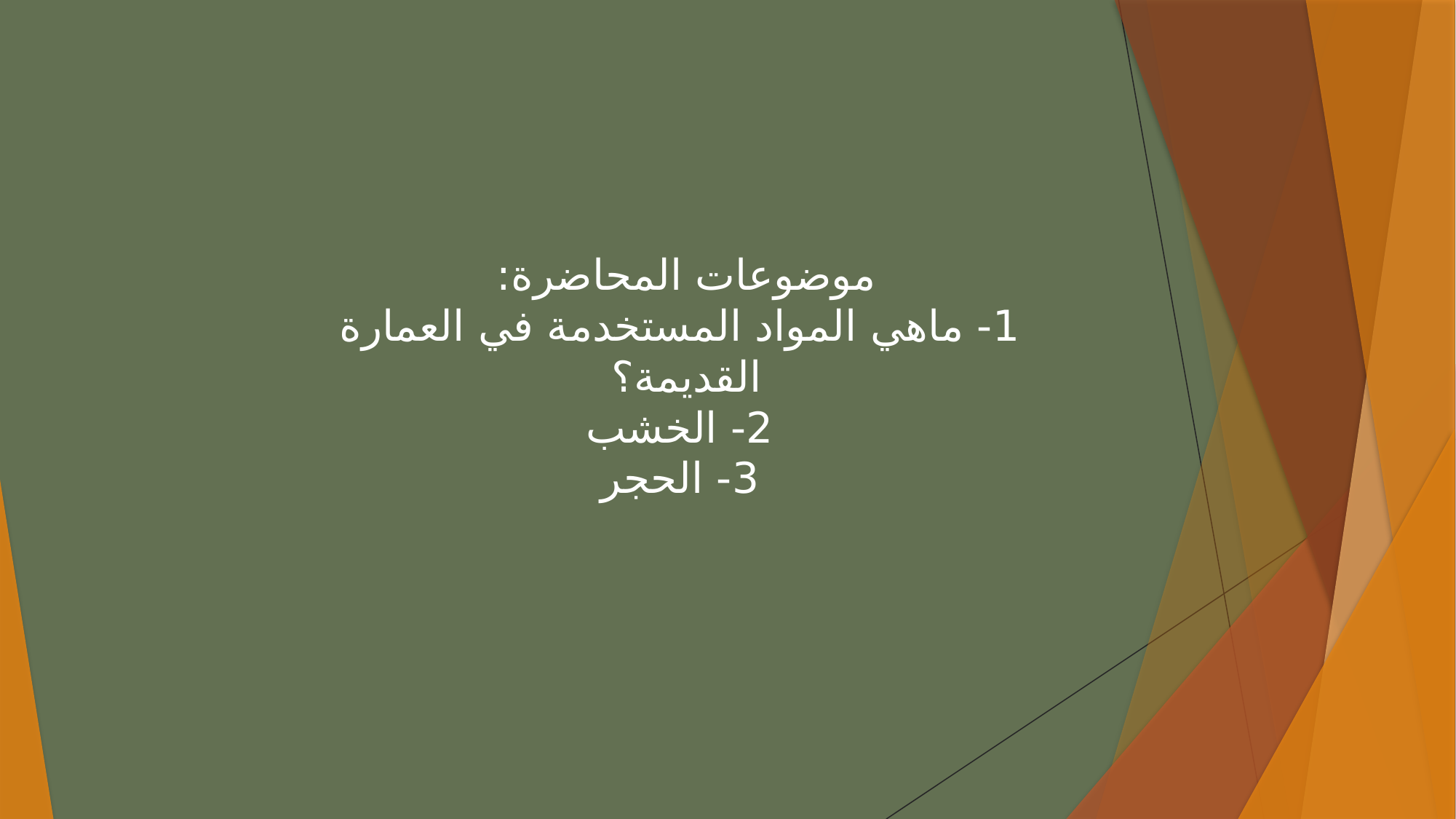

موضوعات المحاضرة:
1- ماهي المواد المستخدمة في العمارة القديمة؟
2- الخشب
3- الحجر